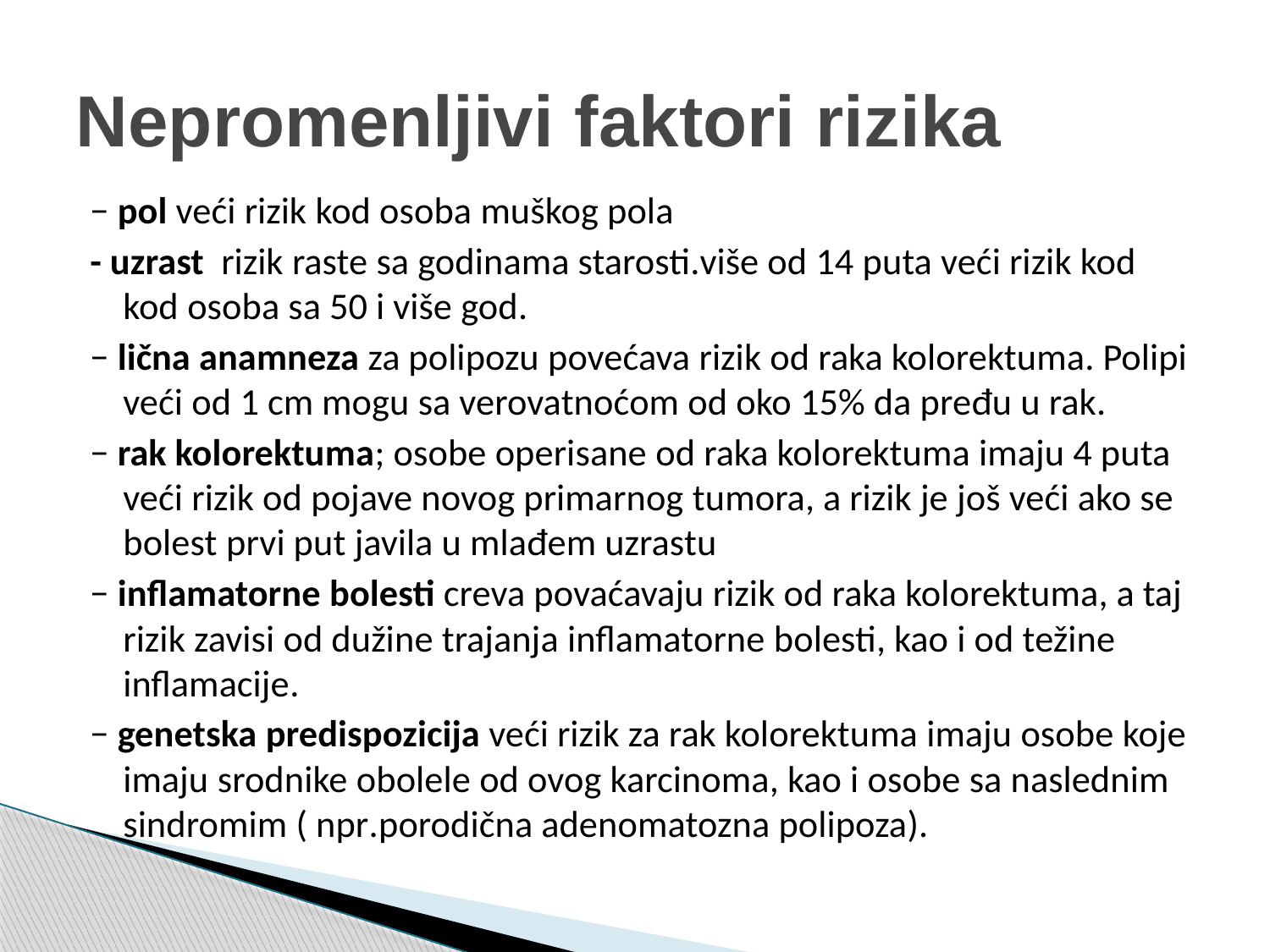

# Nepromenljivi faktori rizika
− pol veći rizik kod osoba muškog pola
- uzrast  rizik raste sa godinama starosti.više od 14 puta veći rizik kod kod osoba sa 50 i više god.
− lična anamneza za polipozu povećava rizik od raka kolorektuma. Polipi veći od 1 cm mogu sa verovatnoćom od oko 15% da pređu u rak.
− rak kolorektuma; osobe operisane od raka kolorektuma imaju 4 puta veći rizik od pojave novog primarnog tumora, a rizik je još veći ako se bolest prvi put javila u mlađem uzrastu
− inflamatorne bolesti creva povaćavaju rizik od raka kolorektuma, a taj rizik zavisi od dužine trajanja inflamatorne bolesti, kao i od težine inflamacije.
− genetska predispozicija veći rizik za rak kolorektuma imaju osobe koje imaju srodnike obolele od ovog karcinoma, kao i osobe sa naslednim sindromim ( npr.porodična adenomatozna polipoza).